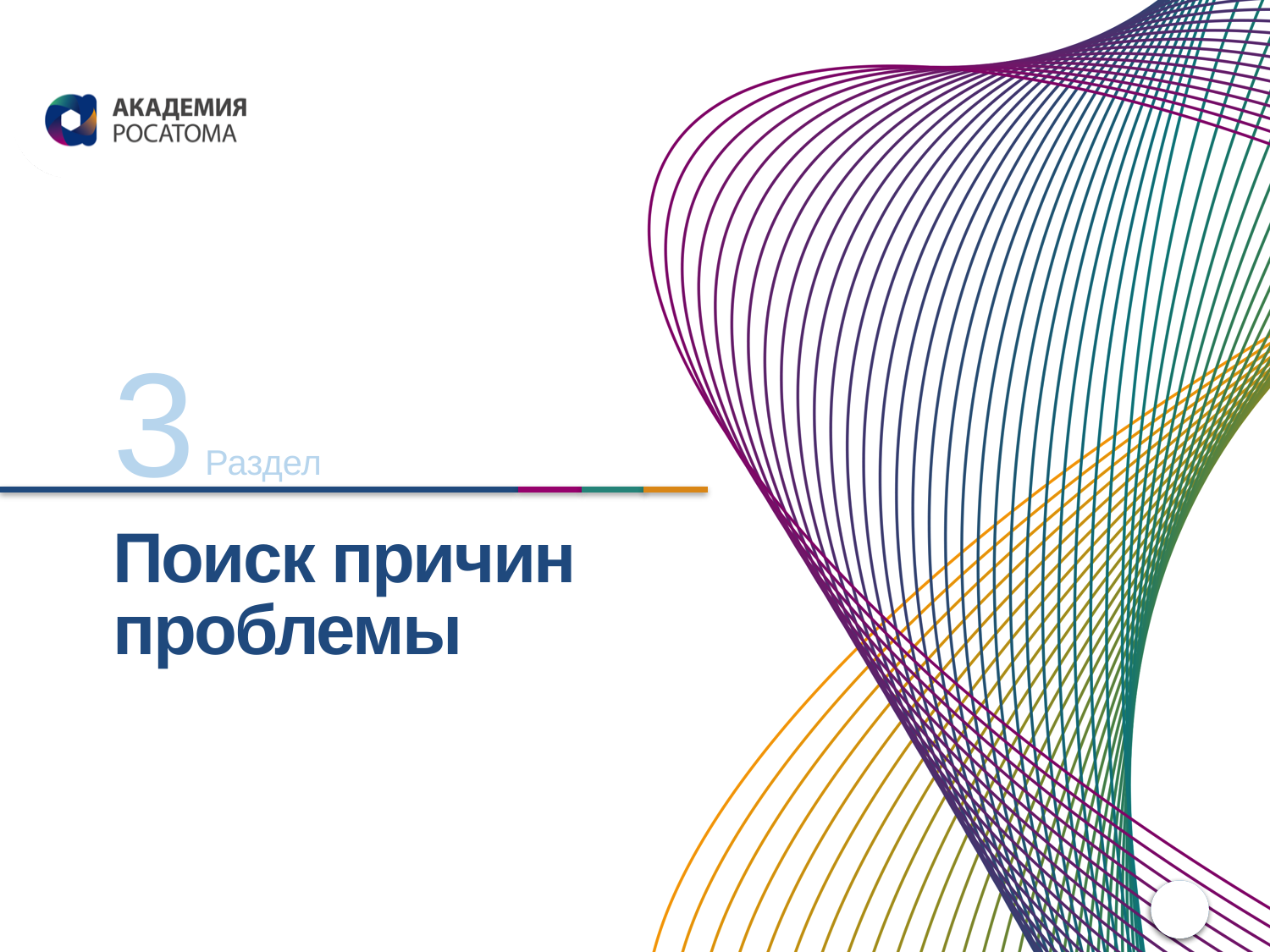

3
Раздел
# Поиск причин проблемы
48